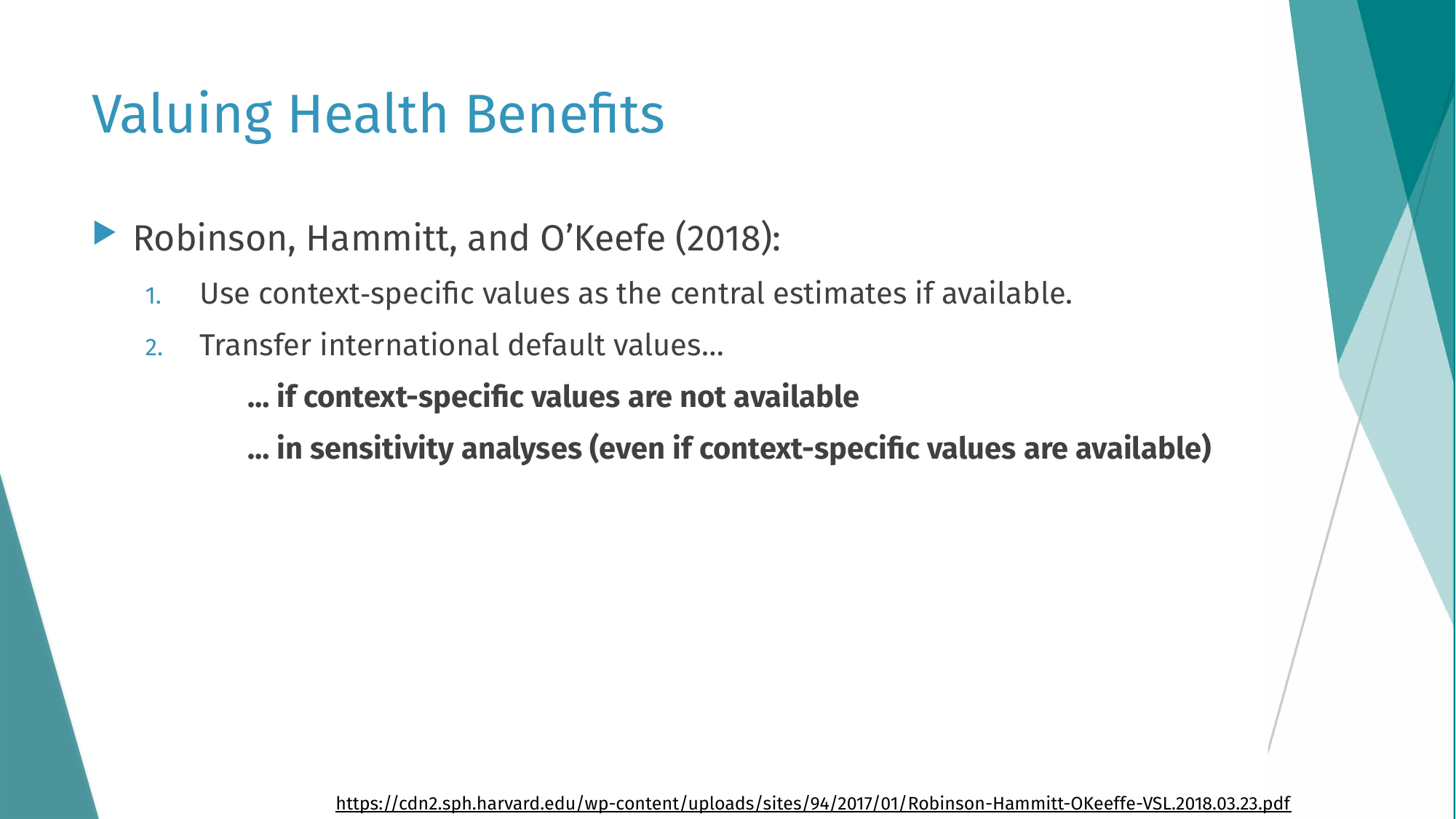

# Valuing Health Benefits
Robinson, Hammitt, and O’Keefe (2018):
Use context‐specific values as the central estimates if available.
Transfer international default values…
… if context-specific values are not available
… in sensitivity analyses (even if context-specific values are available)
https://cdn2.sph.harvard.edu/wp-content/uploads/sites/94/2017/01/Robinson-Hammitt-OKeeffe-VSL.2018.03.23.pdf